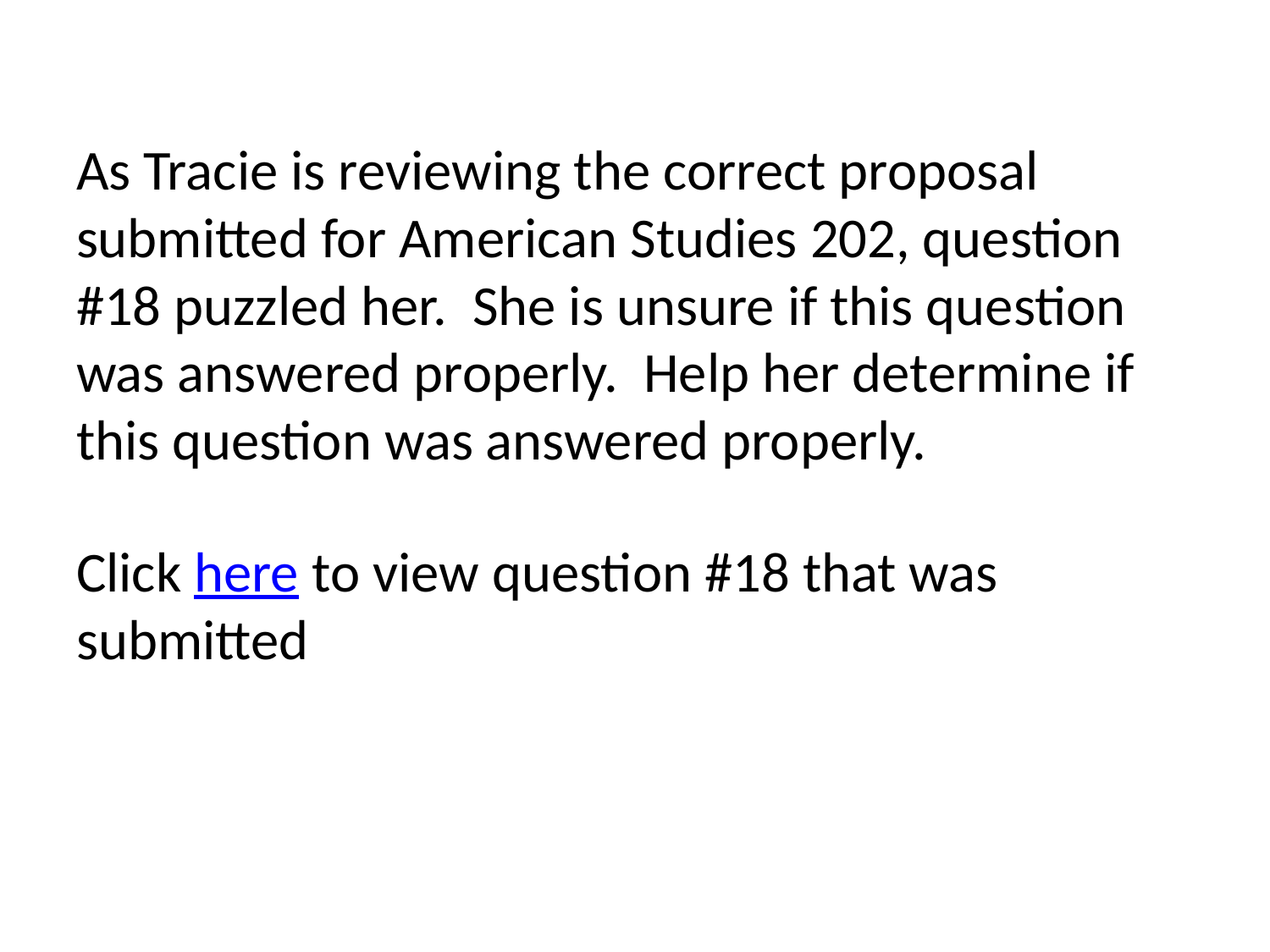

As Tracie is reviewing the correct proposal submitted for American Studies 202, question #18 puzzled her.  She is unsure if this question was answered properly.  Help her determine if this question was answered properly.
Click here to view question #18 that was submitted